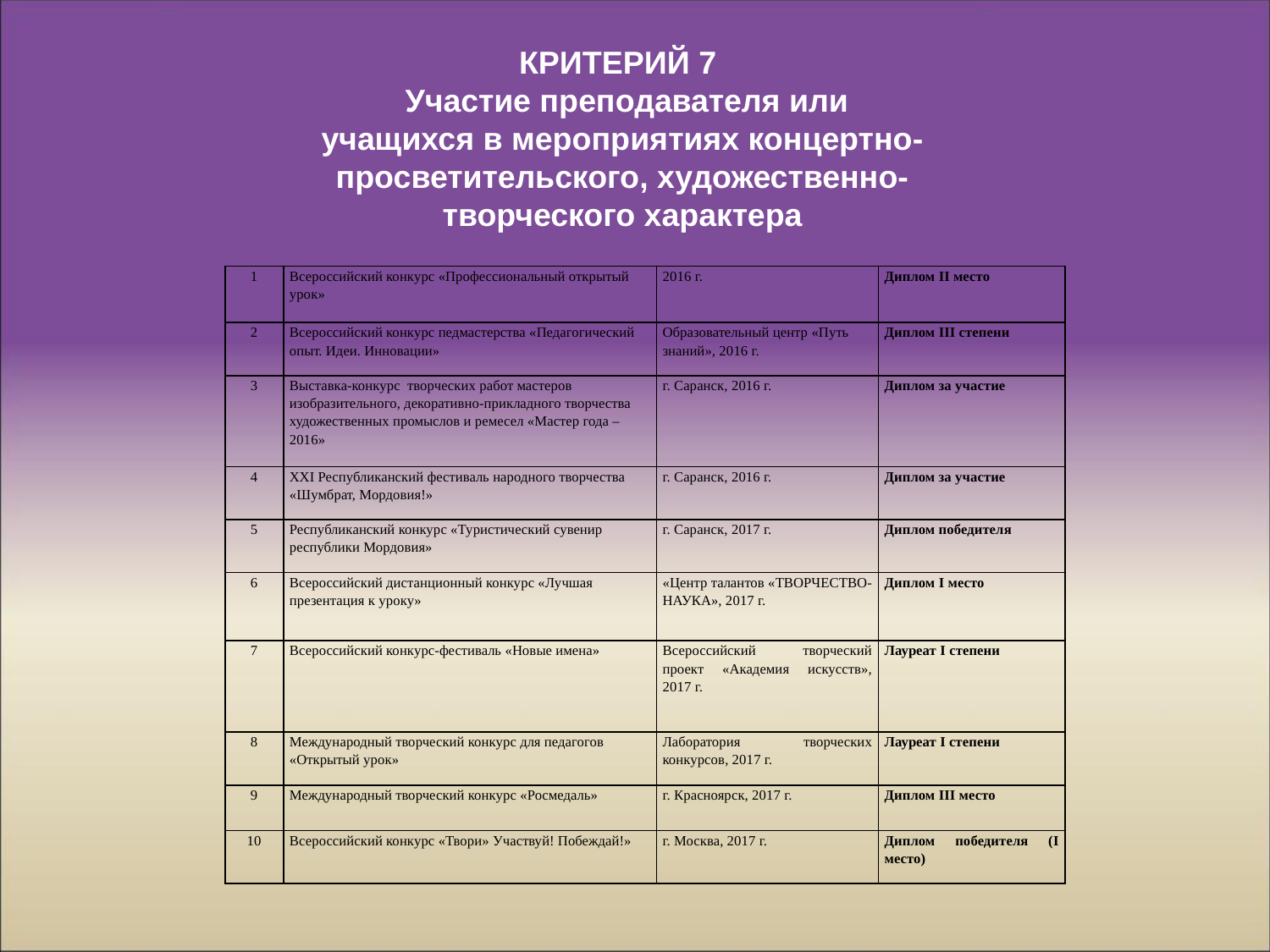

КРИТЕРИЙ 7
 Участие преподавателя или учащихся в мероприятиях концертно-просветительского, художественно-творческого характера
| 1 | Всероссийский конкурс «Профессиональный открытый урок» | 2016 г. | Диплом II место |
| --- | --- | --- | --- |
| 2 | Всероссийский конкурс педмастерства «Педагогический опыт. Идеи. Инновации» | Образовательный центр «Путь знаний», 2016 г. | Диплом III степени |
| 3 | Выставка-конкурс творческих работ мастеров изобразительного, декоративно-прикладного творчества художественных промыслов и ремесел «Мастер года – 2016» | г. Саранск, 2016 г. | Диплом за участие |
| 4 | XXI Республиканский фестиваль народного творчества «Шумбрат, Мордовия!» | г. Саранск, 2016 г. | Диплом за участие |
| 5 | Республиканский конкурс «Туристический сувенир республики Мордовия» | г. Саранск, 2017 г. | Диплом победителя |
| 6 | Всероссийский дистанционный конкурс «Лучшая презентация к уроку» | «Центр талантов «ТВОРЧЕСТВО-НАУКА», 2017 г. | Диплом I место |
| 7 | Всероссийский конкурс-фестиваль «Новые имена» | Всероссийский творческий проект «Академия искусств», 2017 г. | Лауреат I степени |
| 8 | Международный творческий конкурс для педагогов «Открытый урок» | Лаборатория творческих конкурсов, 2017 г. | Лауреат I степени |
| 9 | Международный творческий конкурс «Росмедаль» | г. Красноярск, 2017 г. | Диплом III место |
| 10 | Всероссийский конкурс «Твори» Участвуй! Побеждай!» | г. Москва, 2017 г. | Диплом победителя (I место) |